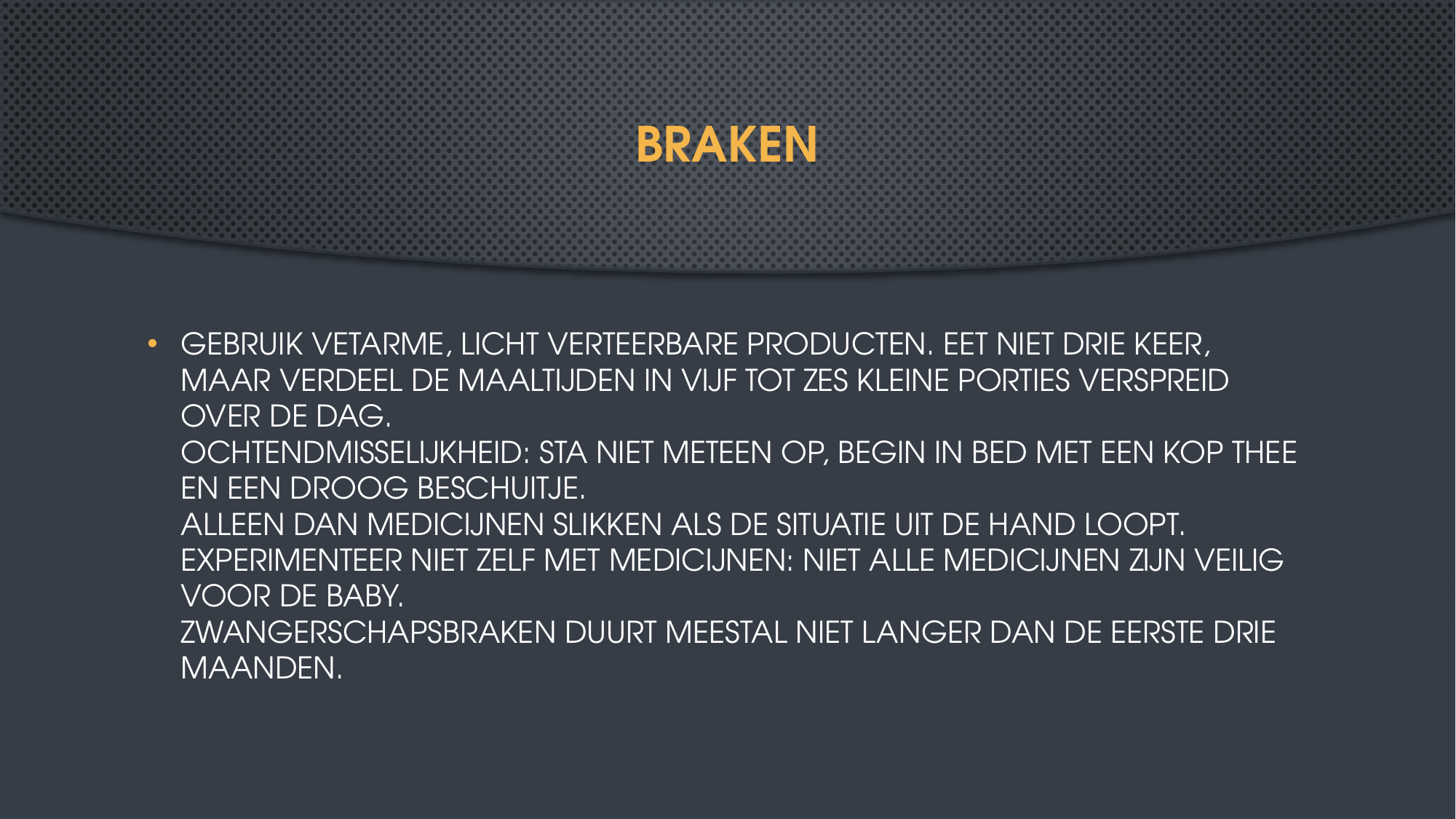

# Braken
Gebruik vetarme, licht verteerbare producten. Eet niet drie keer, maar verdeel de maaltijden in vijf tot zes kleine porties verspreid over de dag.
Ochtendmisselijkheid: sta niet meteen op, begin in bed met een kop thee en een droog beschuitje.
Alleen dan medicijnen slikken als de situatie uit de hand loopt. Experimenteer niet zelf met medicijnen: niet alle medicijnen zijn veilig voor de baby.
Zwangerschapsbraken duurt meestal niet langer dan de eerste drie maanden.